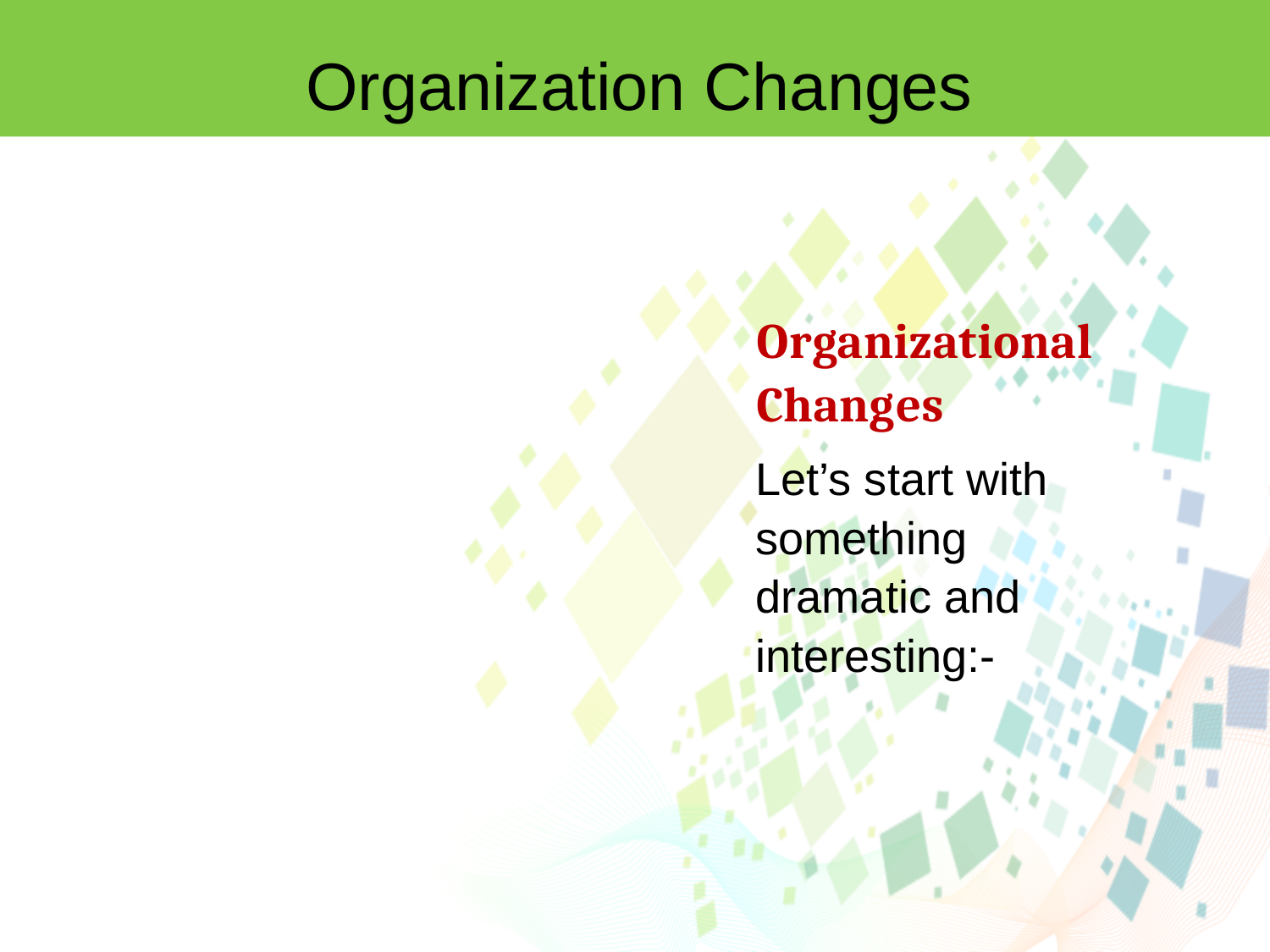

Organization Changes
Organizational Changes
Let’s start with something dramatic and interesting:-